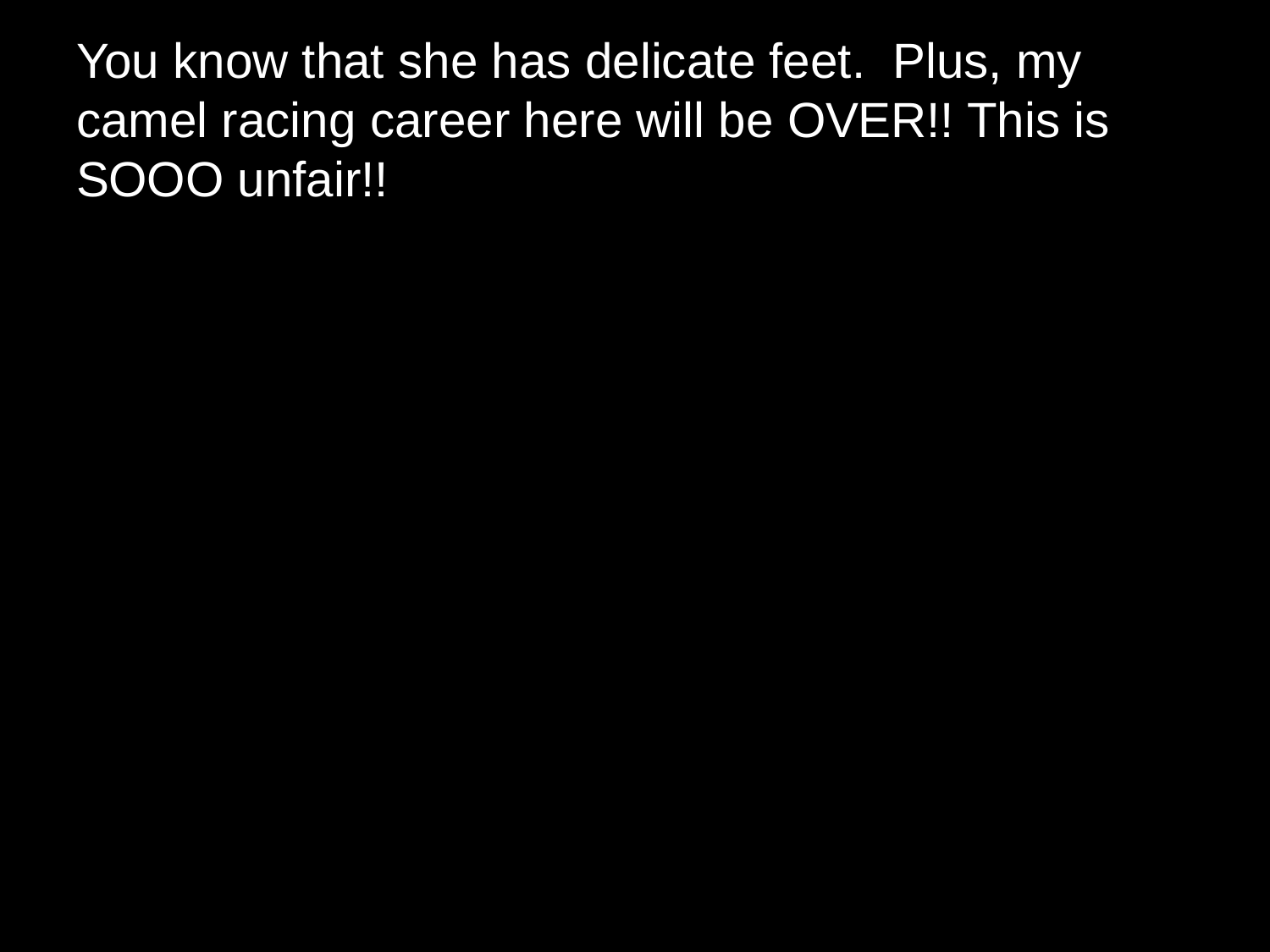

# You know that she has delicate feet.  Plus, my camel racing career here will be OVER!! This is SOOO unfair!!